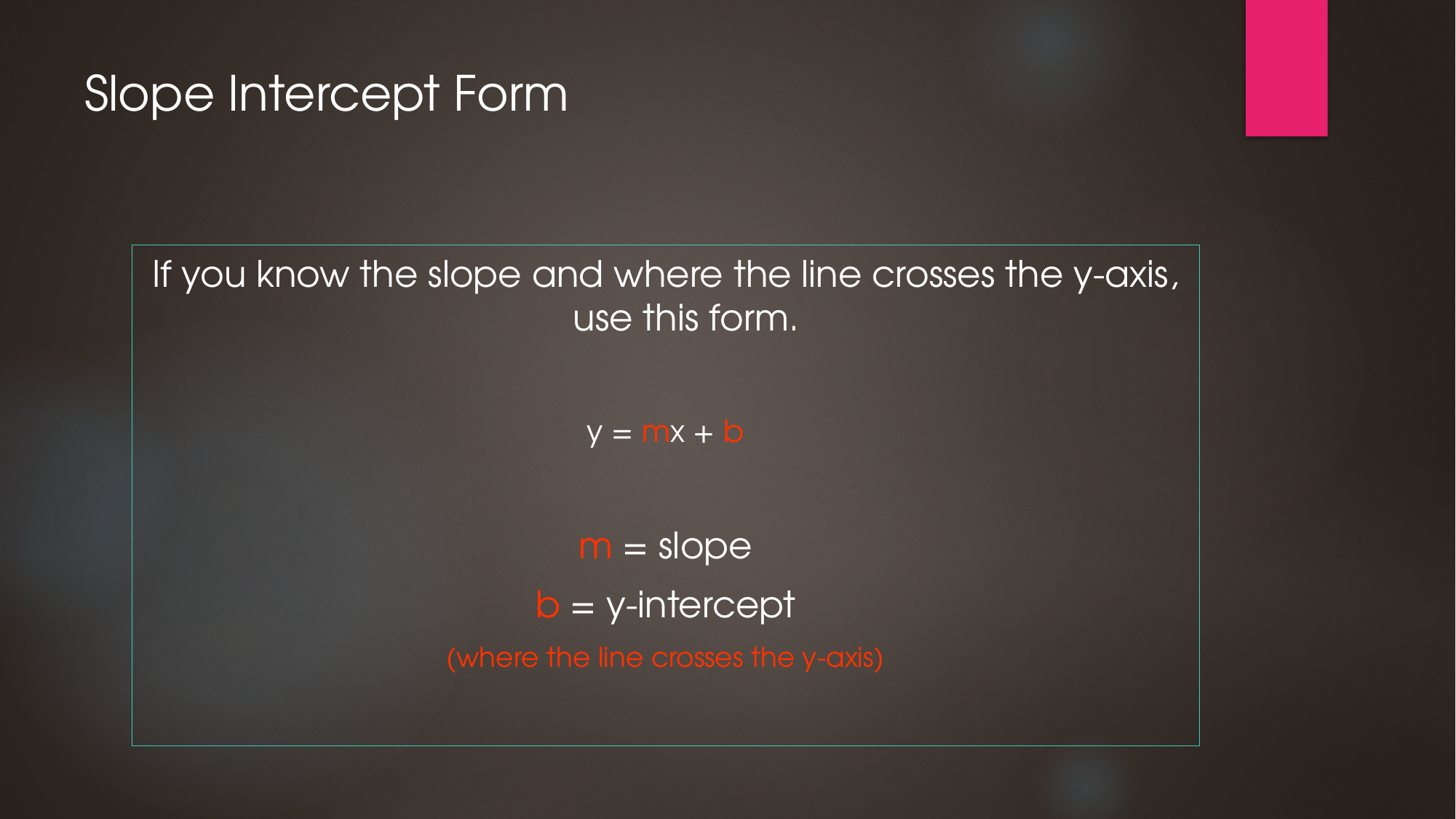

# Slope Intercept Form
If you know the slope and where the line crosses the y-axis, use this form.

y = mx + b

m = slope
b = y-intercept
(where the line crosses the y-axis)